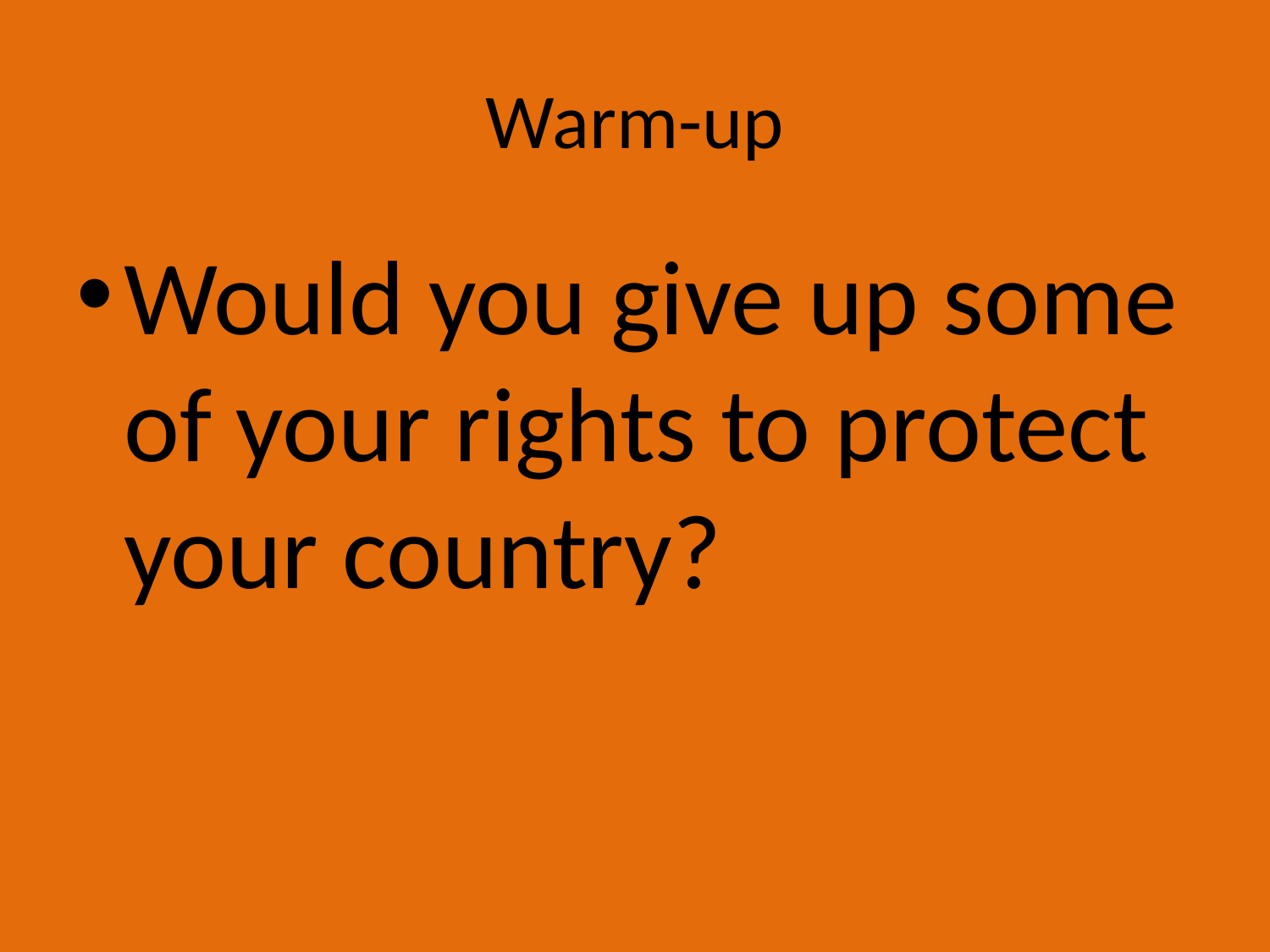

# Warm-up
Would you give up some of your rights to protect your country?